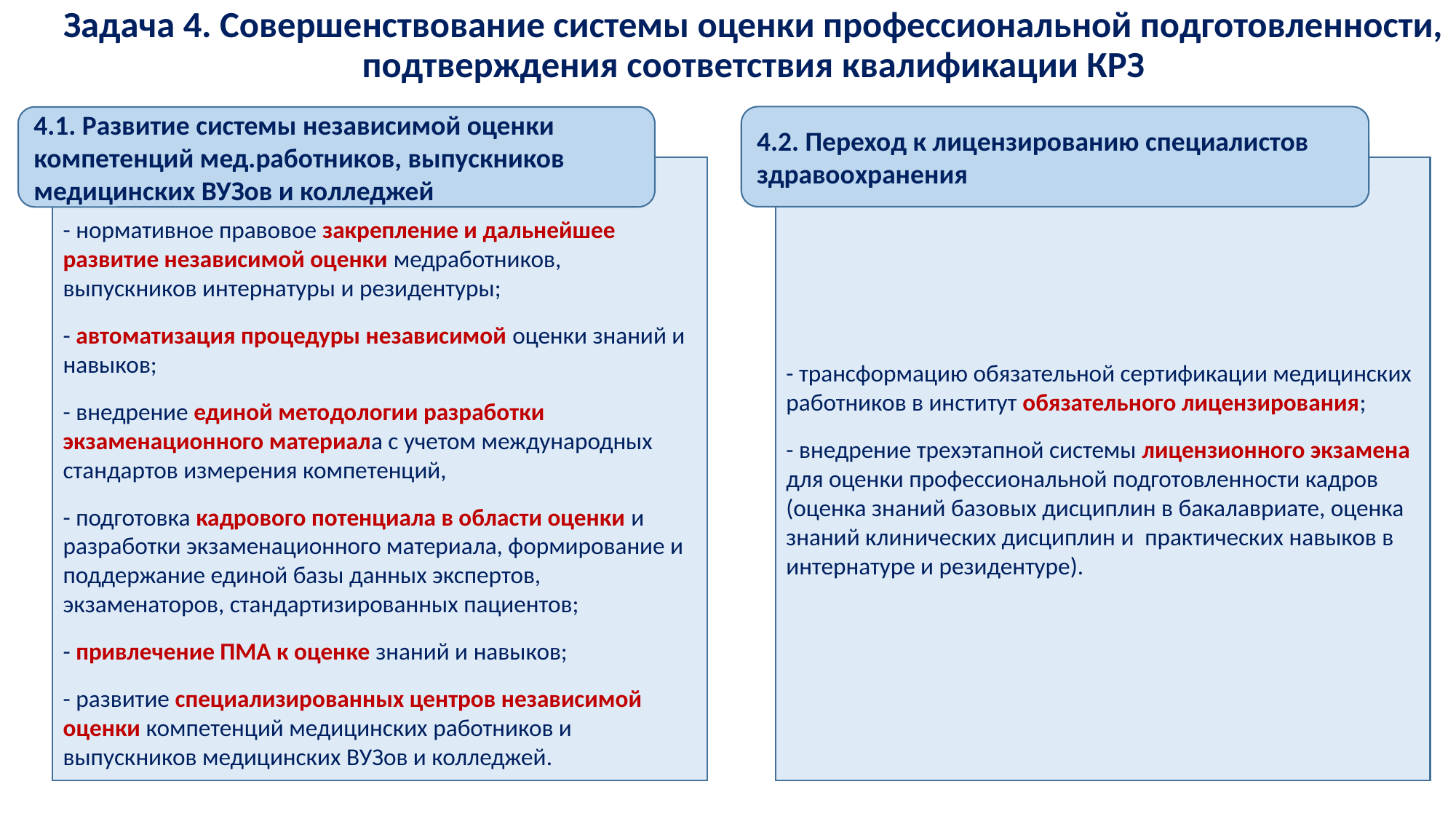

# Задача 4. Совершенствование системы оценки профессиональной подготовленности, подтверждения соответствия квалификации КРЗ
4.2. Переход к лицензированию специалистов здравоохранения
4.1. Развитие системы независимой оценки компетенций мед.работников, выпускников медицинских ВУЗов и колледжей

- нормативное правовое закрепление и дальнейшее развитие независимой оценки медработников, выпускников интернатуры и резидентуры;
- автоматизация процедуры независимой оценки знаний и навыков;
- внедрение единой методологии разработки экзаменационного материала с учетом международных стандартов измерения компетенций,
- подготовка кадрового потенциала в области оценки и разработки экзаменационного материала, формирование и поддержание единой базы данных экспертов, экзаменаторов, стандартизированных пациентов;
- привлечение ПМА к оценке знаний и навыков;
- развитие специализированных центров независимой оценки компетенций медицинских работников и выпускников медицинских ВУЗов и колледжей.
- трансформацию обязательной сертификации медицинских работников в институт обязательного лицензирования;
- внедрение трехэтапной системы лицензионного экзамена для оценки профессиональной подготовленности кадров (оценка знаний базовых дисциплин в бакалавриате, оценка знаний клинических дисциплин и  практических навыков в интернатуре и резидентуре).